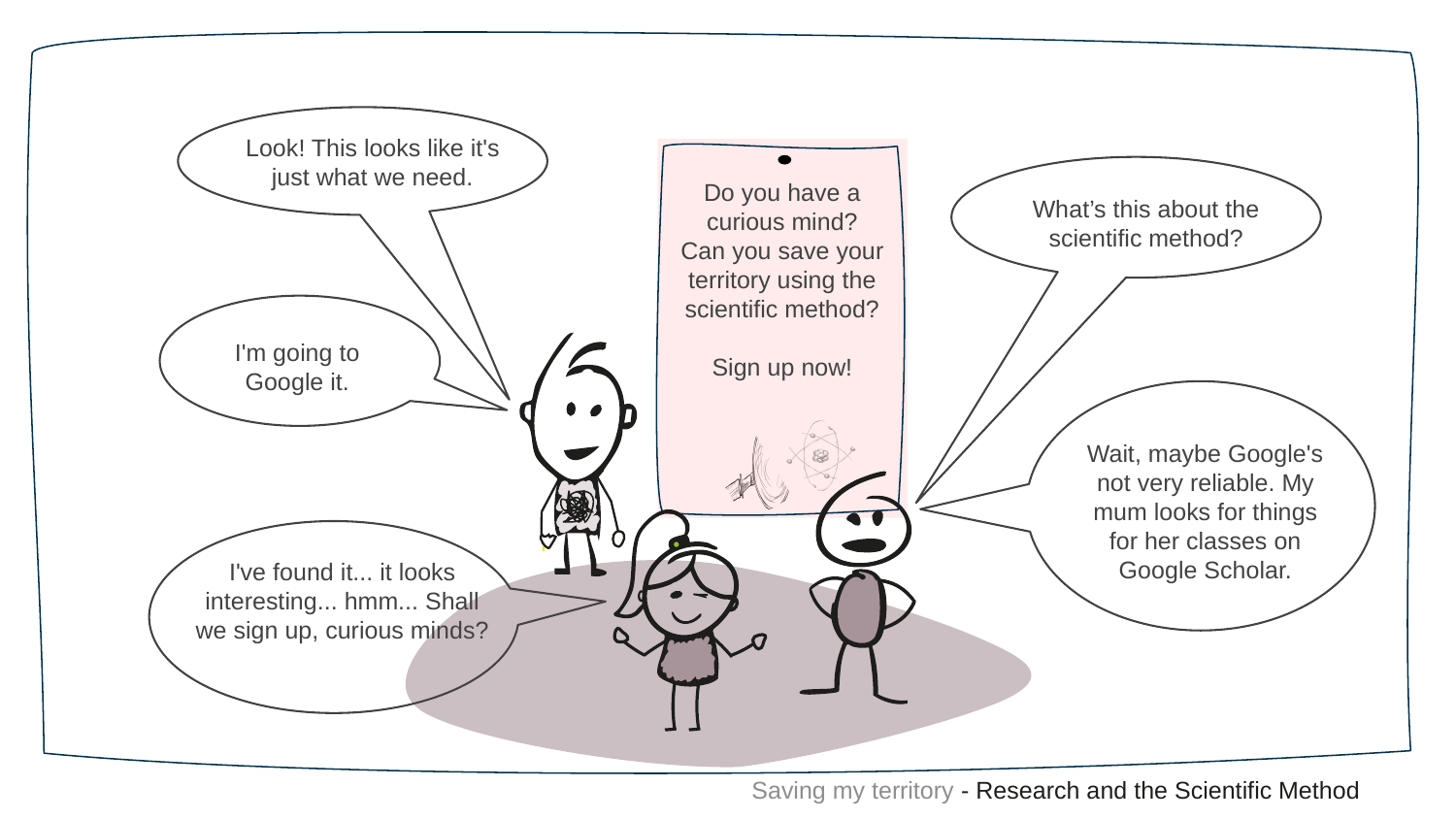

Look! This looks like it's just what we need.

Do you have a curious mind?
Can you save your territory using the scientific method?

Sign up now!

What’s this about the scientific method?

I'm going to Google it.

Wait, maybe Google's not very reliable. My mum looks for things for her classes on Google Scholar.

I've found it... it looks interesting... hmm... Shall we sign up, curious minds?

Saving my territory - Research and the Scientific Method